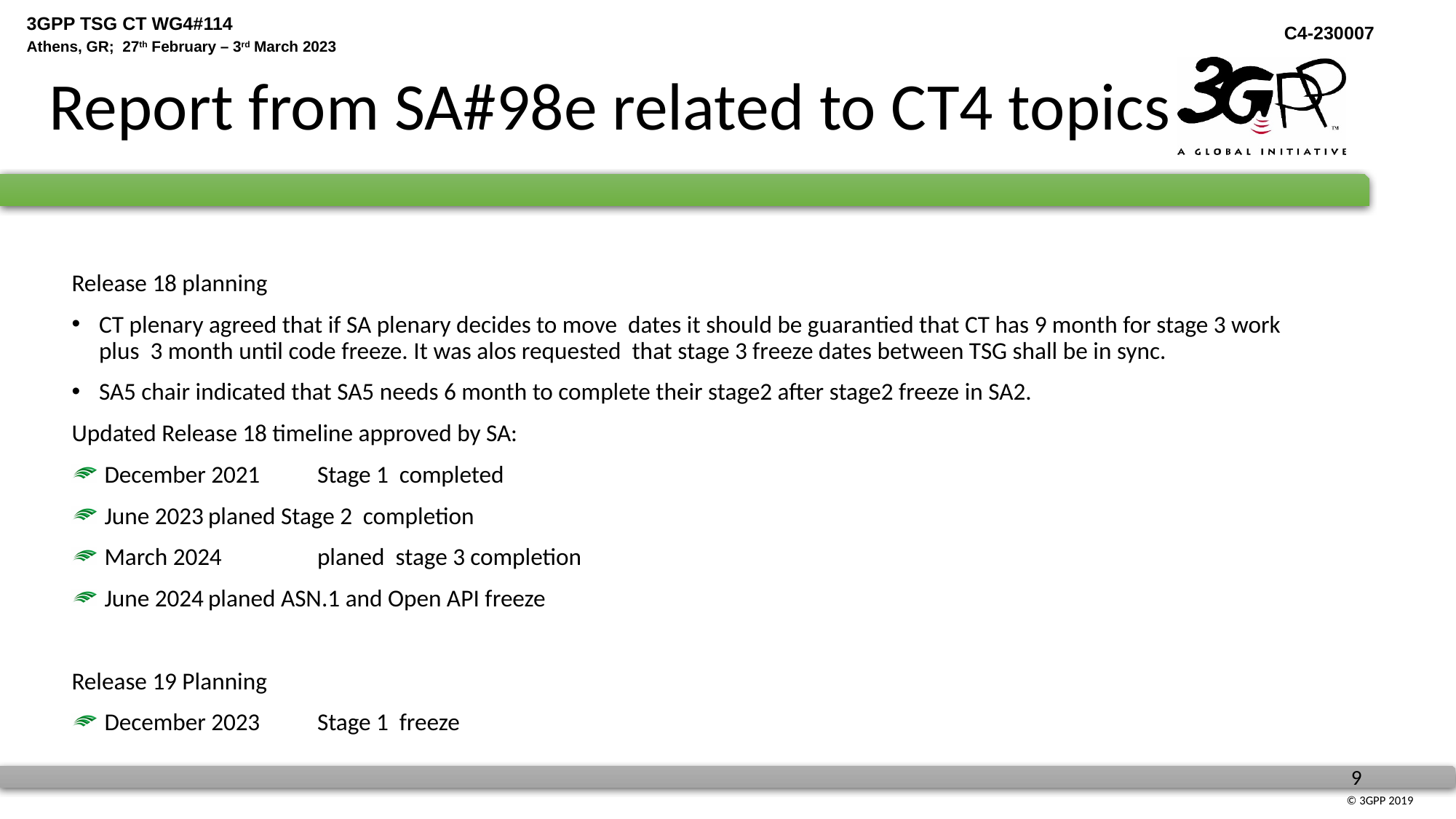

# Report from SA#98e related to CT4 topics

Release 18 planning
CT plenary agreed that if SA plenary decides to move  dates it should be guarantied that CT has 9 month for stage 3 work plus  3 month until code freeze. It was alos requested  that stage 3 freeze dates between TSG shall be in sync.
SA5 chair indicated that SA5 needs 6 month to complete their stage2 after stage2 freeze in SA2.
Updated Release 18 timeline approved by SA:
 December 2021	Stage 1  completed
 June 2023	planed Stage 2  completion
 March 2024	planed  stage 3 completion
 June 2024	planed ASN.1 and Open API freeze

Release 19 Planning
 December 2023	Stage 1  freeze